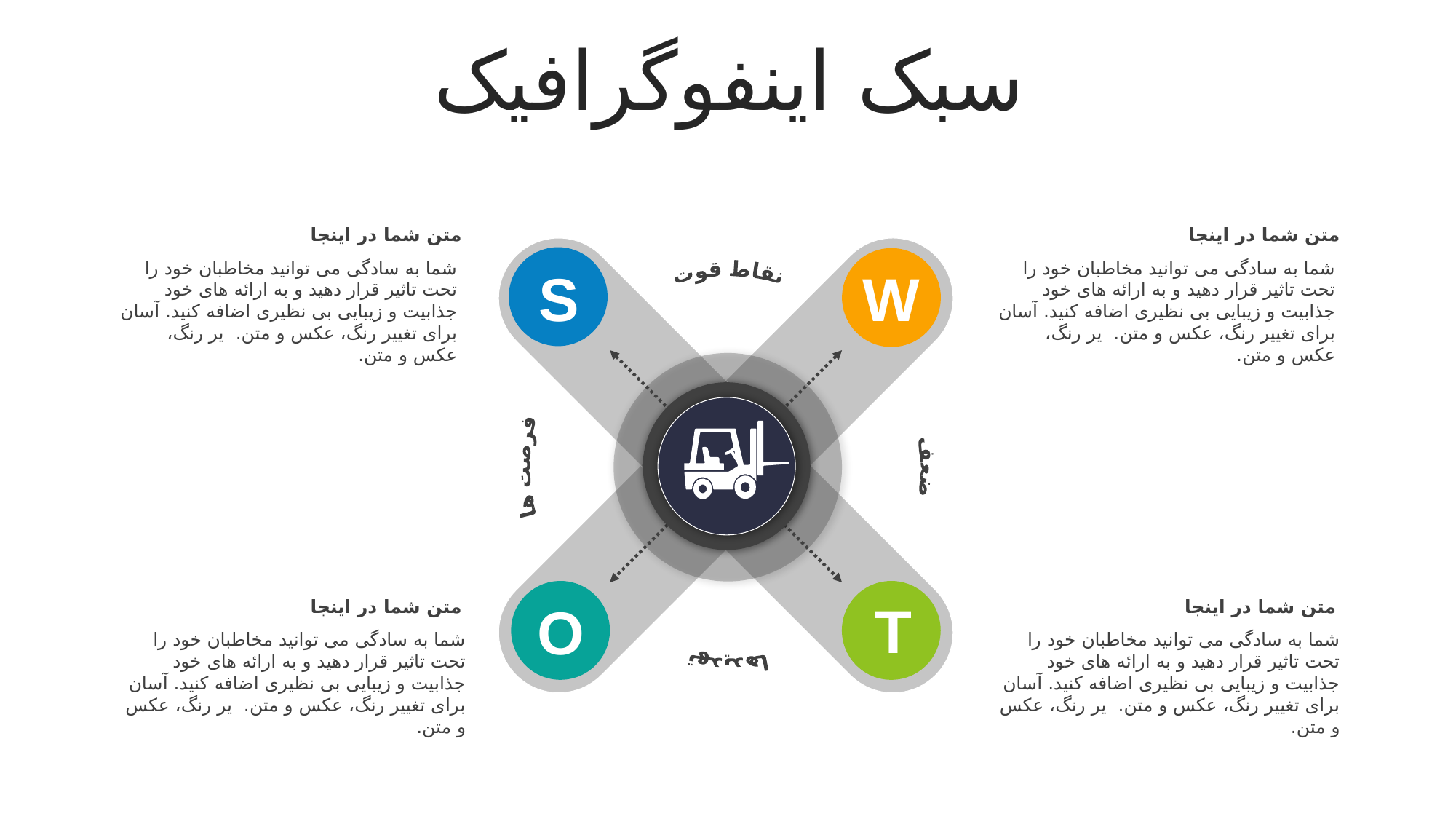

سبک اینفوگرافیک

متن شما در اینجا
شما به سادگی می توانید مخاطبان خود را تحت تاثیر قرار دهید و به ارائه های خود جذابیت و زیبایی بی نظیری اضافه کنید. آسان برای تغییر رنگ، عکس و متن.  یر رنگ، عکس و متن.
متن شما در اینجا
شما به سادگی می توانید مخاطبان خود را تحت تاثیر قرار دهید و به ارائه های خود جذابیت و زیبایی بی نظیری اضافه کنید. آسان برای تغییر رنگ، عکس و متن.  یر رنگ، عکس و متن.

S
W
نقاط قوت
فرصت ها
ضعف

تهدیدها

T
O
متن شما در اینجا
شما به سادگی می توانید مخاطبان خود را تحت تاثیر قرار دهید و به ارائه های خود جذابیت و زیبایی بی نظیری اضافه کنید. آسان برای تغییر رنگ، عکس و متن.  یر رنگ، عکس و متن.
متن شما در اینجا
شما به سادگی می توانید مخاطبان خود را تحت تاثیر قرار دهید و به ارائه های خود جذابیت و زیبایی بی نظیری اضافه کنید. آسان برای تغییر رنگ، عکس و متن.  یر رنگ، عکس و متن.